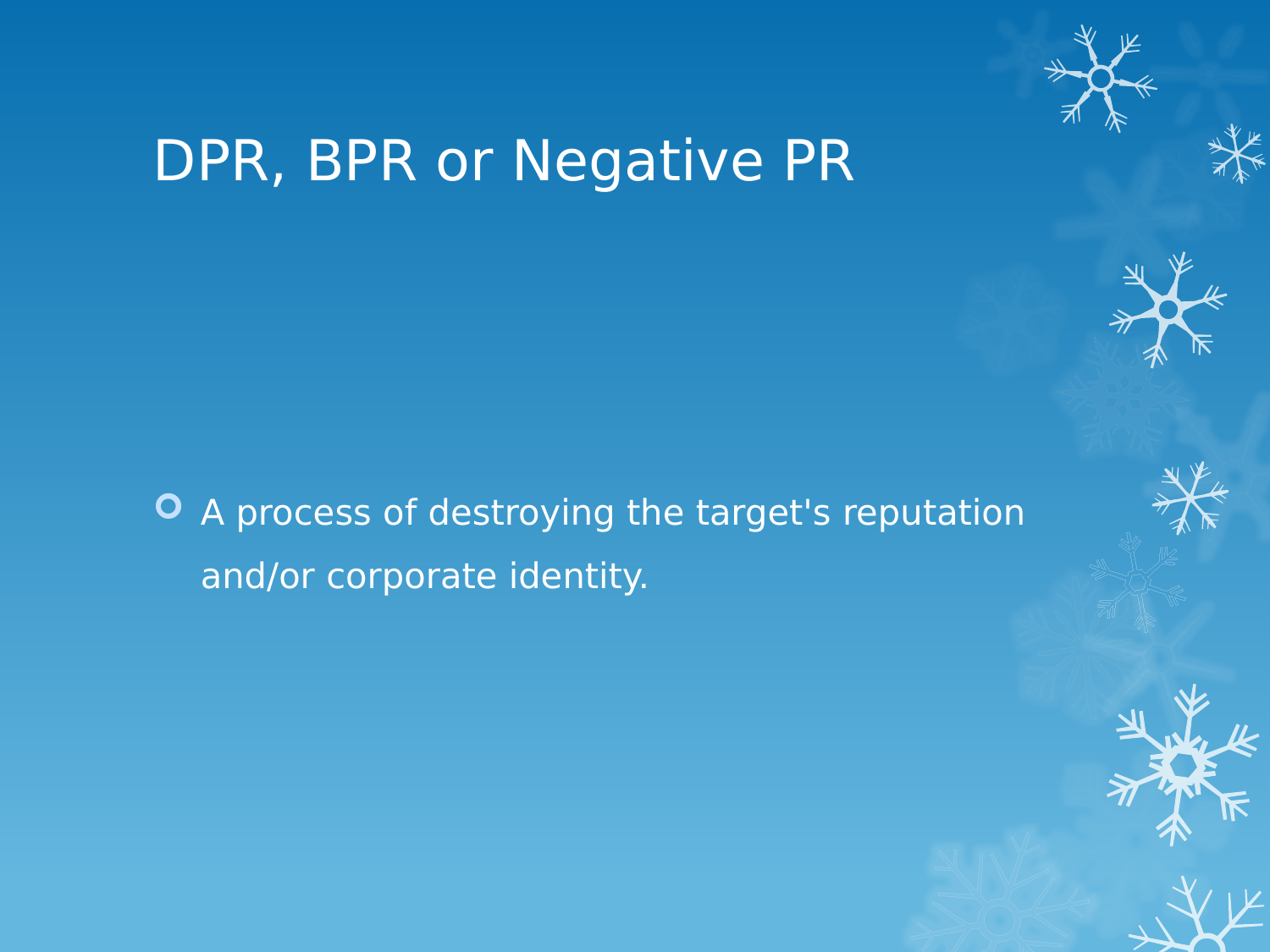

# DPR, BPR or Negative PR
A process of destroying the target's reputation and/or corporate identity.